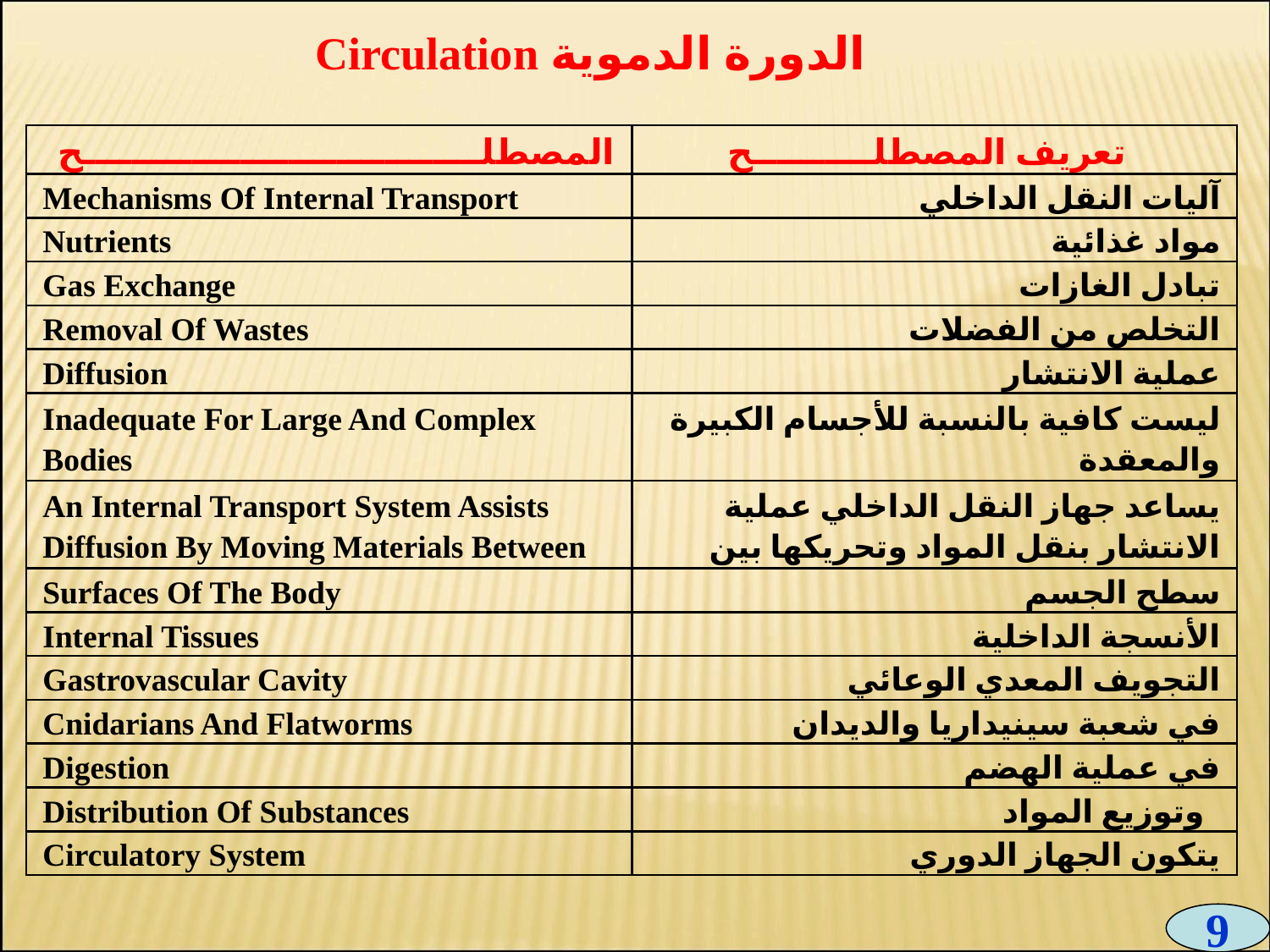

Circulation الدورة الدموية
| المصطلـــــــــــــــــــــــــــــــــح | تعريف المصطلــــــــــح |
| --- | --- |
| Mechanisms Of Internal Transport | آليات النقل الداخلي |
| Nutrients | مواد غذائية |
| Gas Exchange | تبادل الغازات |
| Removal Of Wastes | التخلص من الفضلات |
| Diffusion | عملية الانتشار |
| Inadequate For Large And Complex Bodies | ليست كافية بالنسبة للأجسام الكبيرة والمعقدة |
| An Internal Transport System Assists Diffusion By Moving Materials Between | يساعد جهاز النقل الداخلي عملية الانتشار بنقل المواد وتحريكها بين |
| Surfaces Of The Body | سطح الجسم |
| Internal Tissues | الأنسجة الداخلية |
| Gastrovascular Cavity | التجويف المعدي الوعائي |
| Cnidarians And Flatworms | في شعبة سينيداريا والديدان |
| Digestion | في عملية الهضم |
| Distribution Of Substances | وتوزيع المواد |
| Circulatory System | يتكون الجهاز الدوري |
9